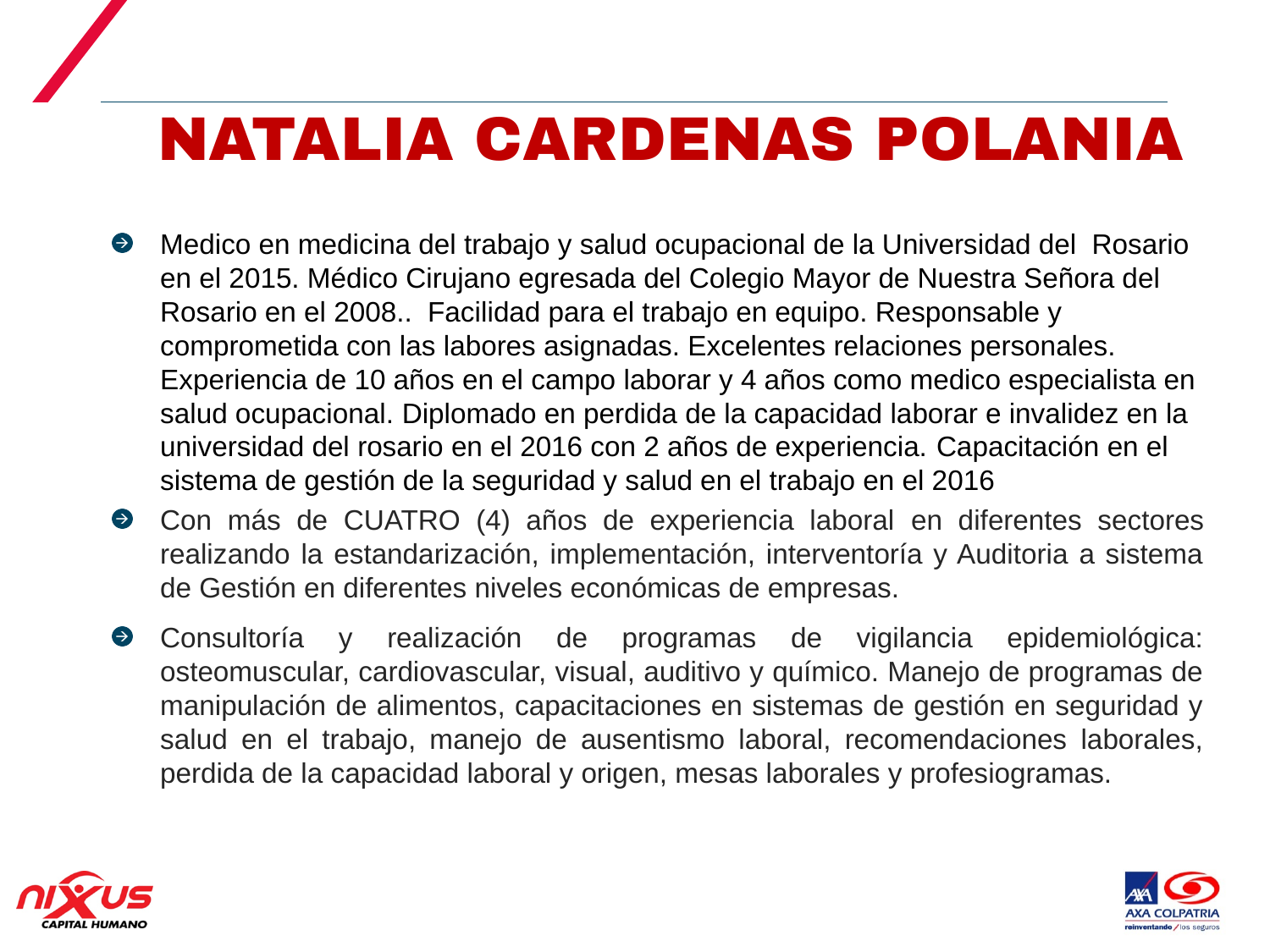

# NATALIA CARDENAS POLANIA
Medico en medicina del trabajo y salud ocupacional de la Universidad del  Rosario en el 2015. Médico Cirujano egresada del Colegio Mayor de Nuestra Señora del Rosario en el 2008..  Facilidad para el trabajo en equipo. Responsable y comprometida con las labores asignadas. Excelentes relaciones personales. Experiencia de 10 años en el campo laborar y 4 años como medico especialista en salud ocupacional. Diplomado en perdida de la capacidad laborar e invalidez en la universidad del rosario en el 2016 con 2 años de experiencia. Capacitación en el sistema de gestión de la seguridad y salud en el trabajo en el 2016
Con más de CUATRO (4) años de experiencia laboral en diferentes sectores realizando la estandarización, implementación, interventoría y Auditoria a sistema de Gestión en diferentes niveles económicas de empresas.
Consultoría y realización de programas de vigilancia epidemiológica: osteomuscular, cardiovascular, visual, auditivo y químico. Manejo de programas de manipulación de alimentos, capacitaciones en sistemas de gestión en seguridad y salud en el trabajo, manejo de ausentismo laboral, recomendaciones laborales, perdida de la capacidad laboral y origen, mesas laborales y profesiogramas.